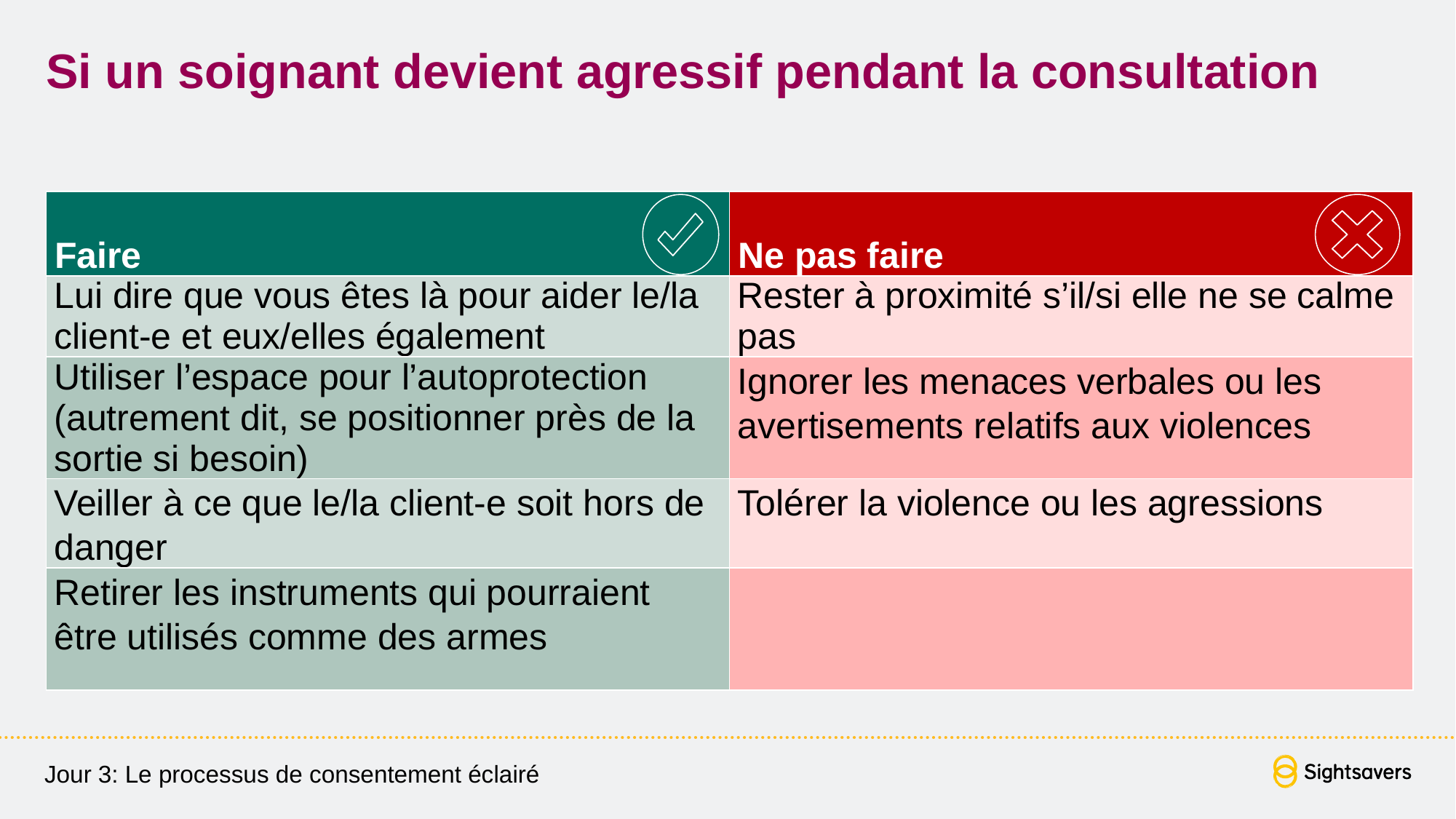

# Si un soignant devient agressif pendant la consultation
| Faire | Ne pas faire |
| --- | --- |
| Lui dire que vous êtes là pour aider le/la client-e et eux/elles également | Rester à proximité s’il/si elle ne se calme pas |
| Utiliser l’espace pour l’autoprotection (autrement dit, se positionner près de la sortie si besoin) | Ignorer les menaces verbales ou les avertisements relatifs aux violences |
| Veiller à ce que le/la client-e soit hors de danger | Tolérer la violence ou les agressions |
| Retirer les instruments qui pourraient être utilisés comme des armes |  |

Jour 3: Le processus de consentement éclairé